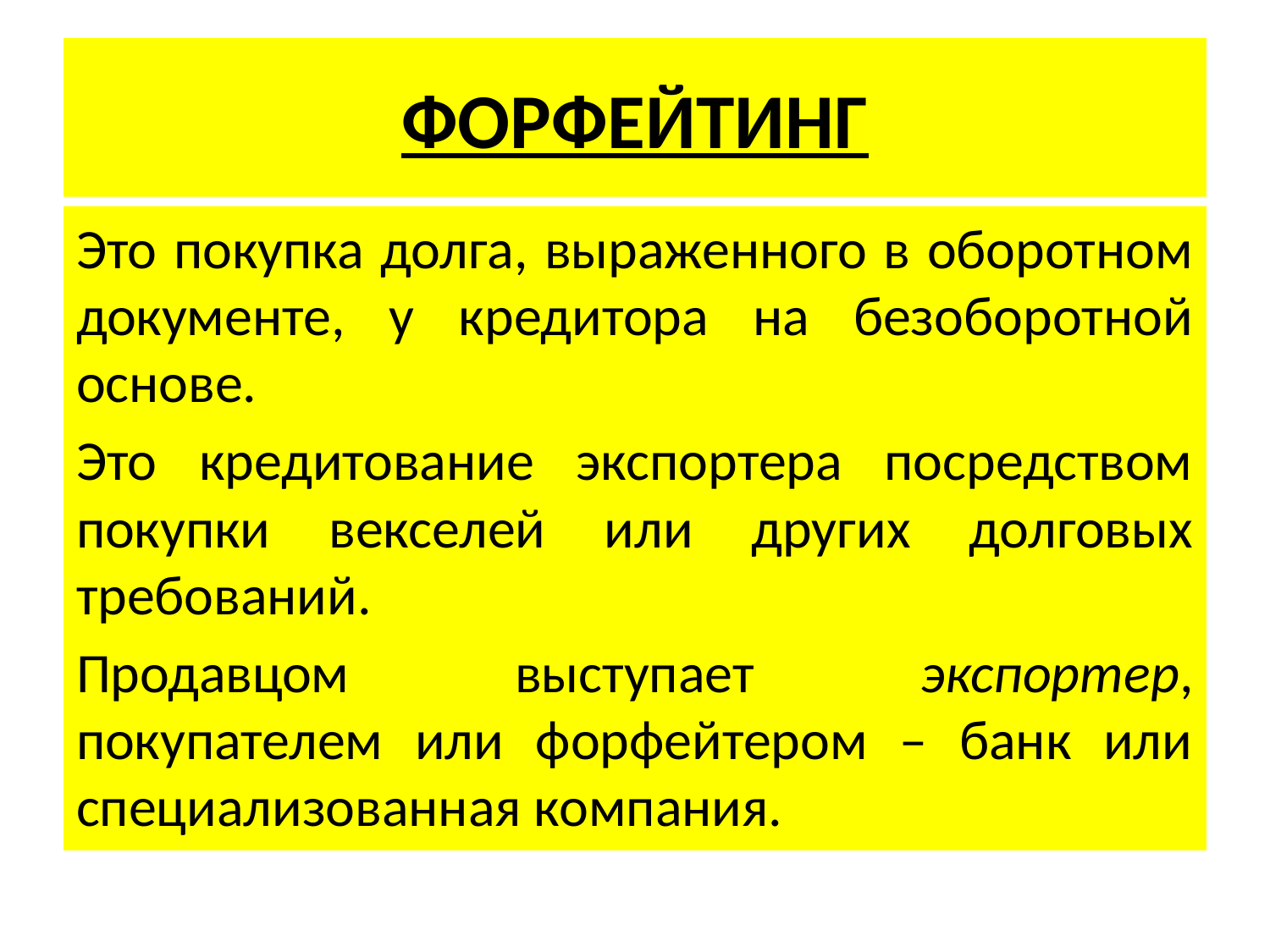

# ФОРФЕЙТИНГ
Это покупка долга, выраженного в оборотном документе, у кредитора на безоборотной основе.
Это кредитование экспортера посредством покупки векселей или других долговых требований.
Продавцом выступает экспортер, покупателем или форфейтером – банк или специализованная компания.